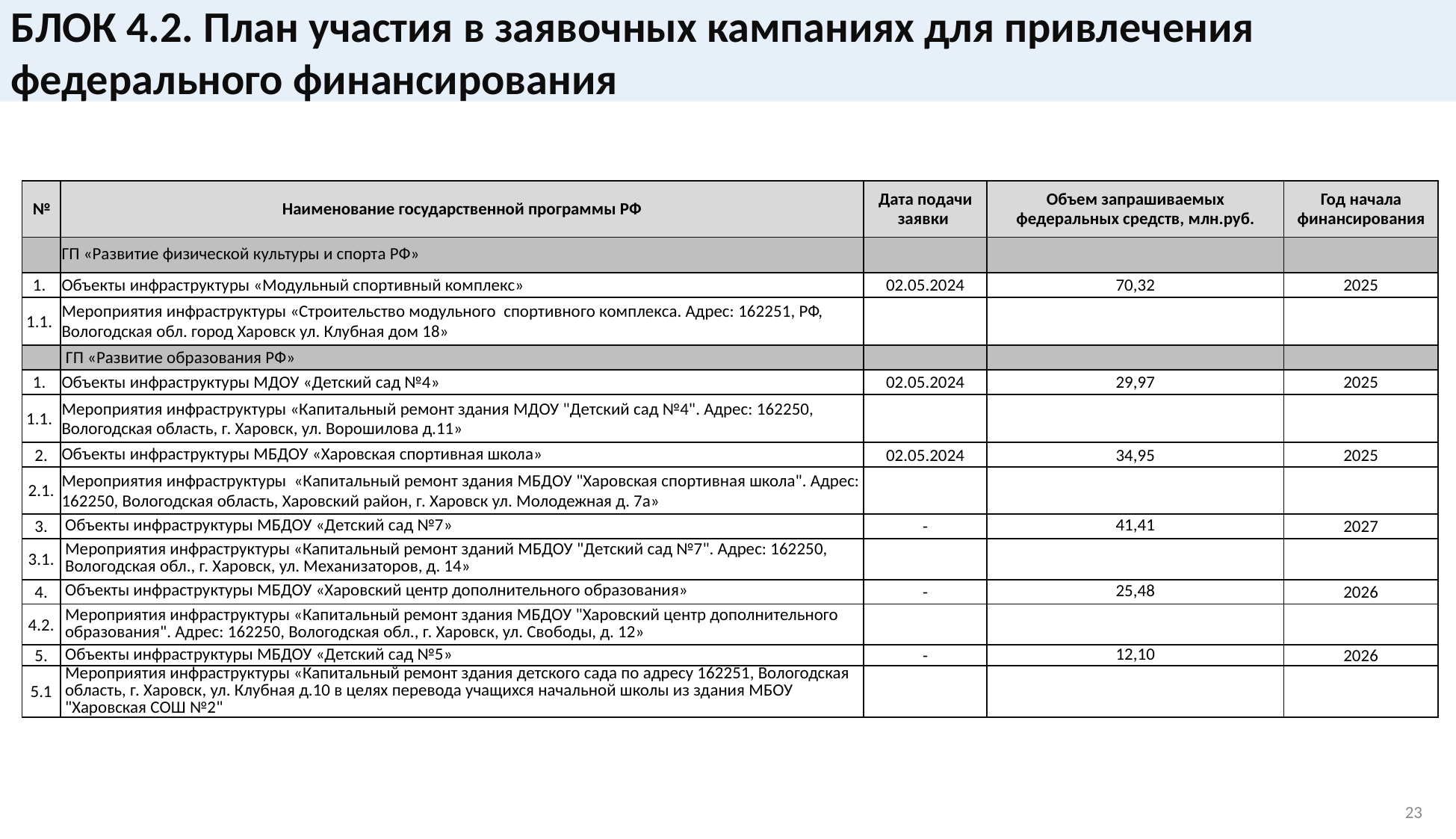

БЛОК 4.2. План участия в заявочных кампаниях для привлечения федерального финансирования
| № | Наименование государственной программы РФ | Дата подачи заявки | Объем запрашиваемых федеральных средств, млн.руб. | Год начала финансирования |
| --- | --- | --- | --- | --- |
|  | ГП «Развитие физической культуры и спорта РФ» |  |  |  |
| 1. | Объекты инфраструктуры «Модульный спортивный комплекс» | 02.05.2024 | 70,32 | 2025 |
| 1.1. | Мероприятия инфраструктуры «Строительство модульного спортивного комплекса. Адрес: 162251, РФ, Вологодская обл. город Харовск ул. Клубная дом 18» |  |  |  |
|  | ГП «Развитие образования РФ» |  |  |  |
| 1. | Объекты инфраструктуры МДОУ «Детский сад №4» | 02.05.2024 | 29,97 | 2025 |
| 1.1. | Мероприятия инфраструктуры «Капитальный ремонт здания МДОУ "Детский сад №4". Адрес: 162250, Вологодская область, г. Харовск, ул. Ворошилова д.11» |  |  |  |
| 2. | Объекты инфраструктуры МБДОУ «Харовская спортивная школа» | 02.05.2024 | 34,95 | 2025 |
| 2.1. | Мероприятия инфраструктуры «Капитальный ремонт здания МБДОУ "Харовская спортивная школа". Адрес: 162250, Вологодская область, Харовский район, г. Харовск ул. Молодежная д. 7а» |  |  |  |
| 3. | Объекты инфраструктуры МБДОУ «Детский сад №7» | - | 41,41 | 2027 |
| 3.1. | Мероприятия инфраструктуры «Капитальный ремонт зданий МБДОУ "Детский сад №7". Адрес: 162250, Вологодская обл., г. Харовск, ул. Механизаторов, д. 14» |  |  |  |
| 4. | Объекты инфраструктуры МБДОУ «Харовский центр дополнительного образования» | - | 25,48 | 2026 |
| 4.2. | Мероприятия инфраструктуры «Капитальный ремонт здания МБДОУ "Харовский центр дополнительного образования". Адрес: 162250, Вологодская обл., г. Харовск, ул. Свободы, д. 12» |  |  |  |
| 5. | Объекты инфраструктуры МБДОУ «Детский сад №5» | - | 12,10 | 2026 |
| 5.1 | Мероприятия инфраструктуры «Капитальный ремонт здания детского сада по адресу 162251, Вологодская область, г. Харовск, ул. Клубная д.10 в целях перевода учащихся начальной школы из здания МБОУ "Харовская СОШ №2" |  |  |  |
23